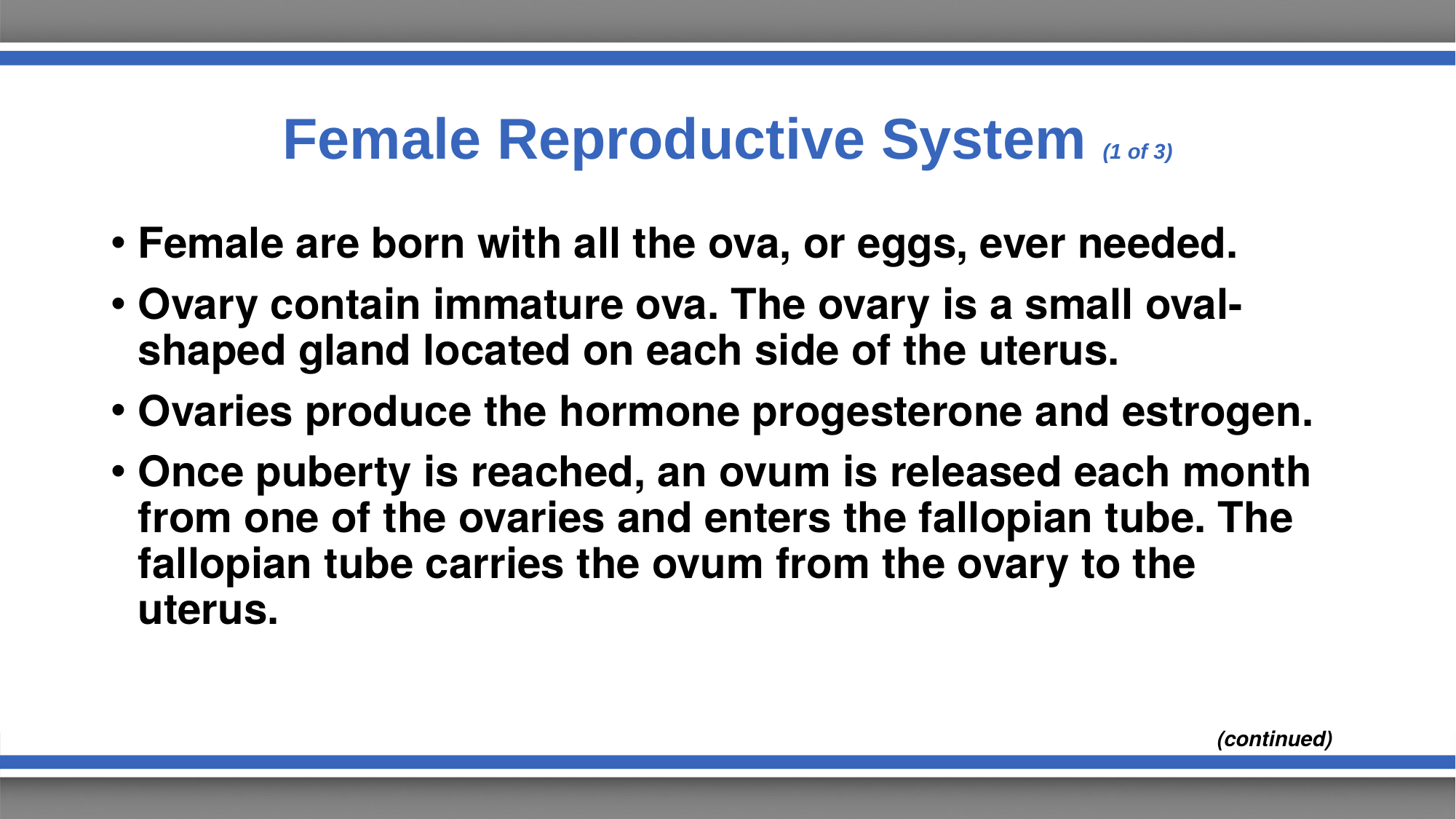

# Female Reproductive System (1 of 3)
Female are born with all the ova, or eggs, ever needed.
Ovary contain immature ova. The ovary is a small oval-shaped gland located on each side of the uterus.
Ovaries produce the hormone progesterone and estrogen.
Once puberty is reached, an ovum is released each month from one of the ovaries and enters the fallopian tube. The fallopian tube carries the ovum from the ovary to the uterus.

(continued)